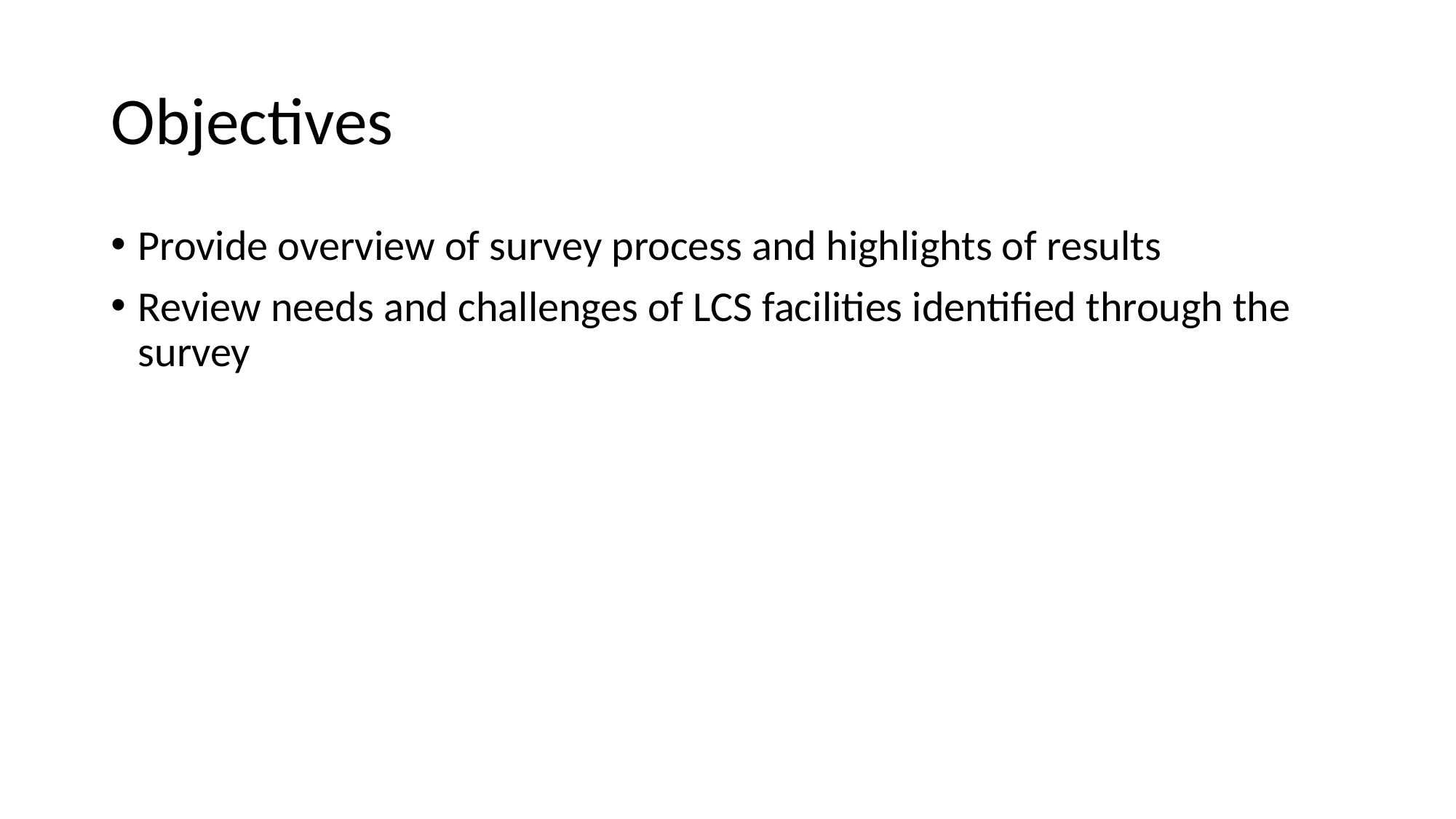

# Objectives
Provide overview of survey process and highlights of results
Review needs and challenges of LCS facilities identified through the survey